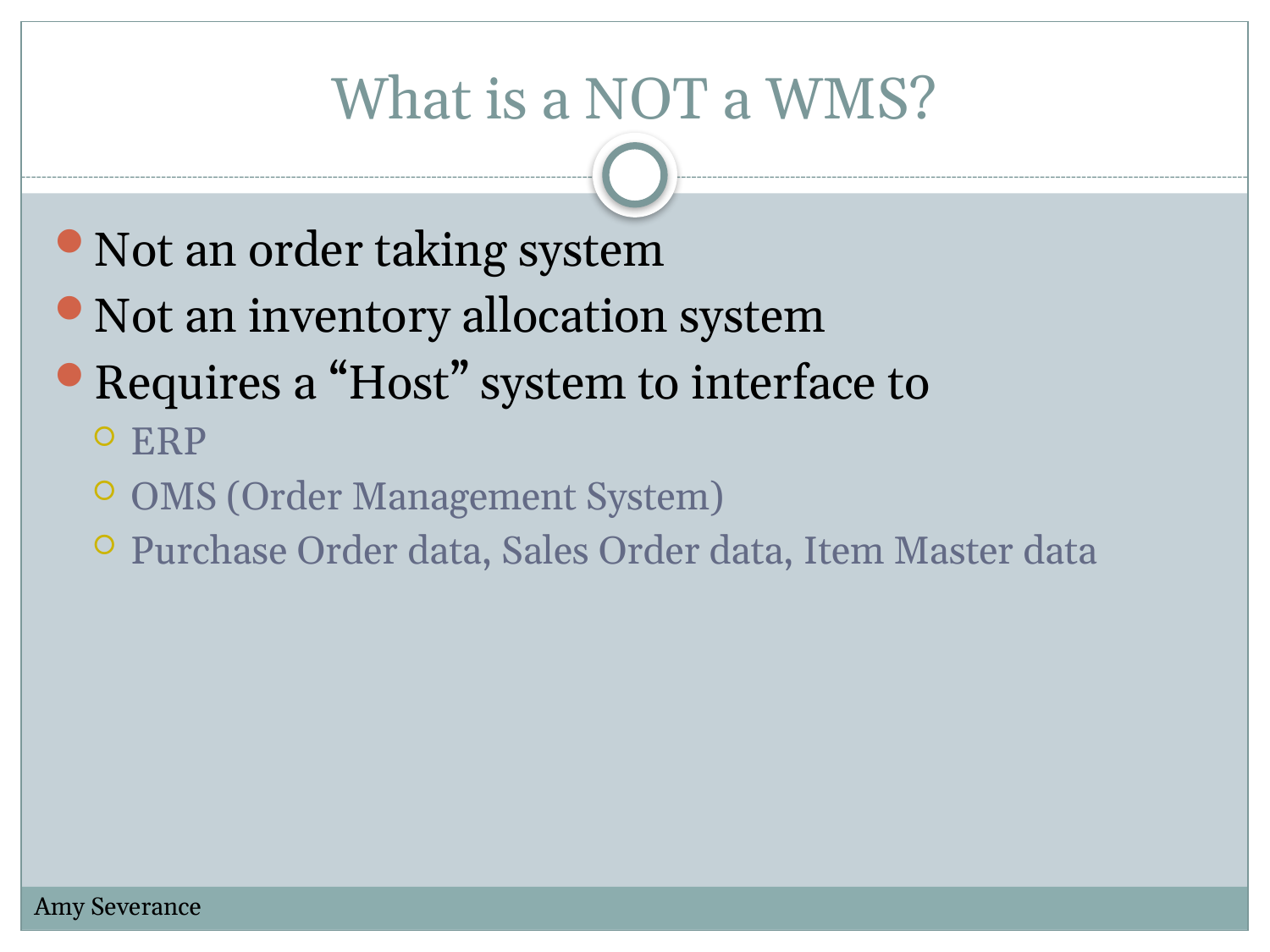

# What is a NOT a WMS?
Not an order taking system
Not an inventory allocation system
Requires a “Host” system to interface to
ERP
OMS (Order Management System)
Purchase Order data, Sales Order data, Item Master data

Amy Severance